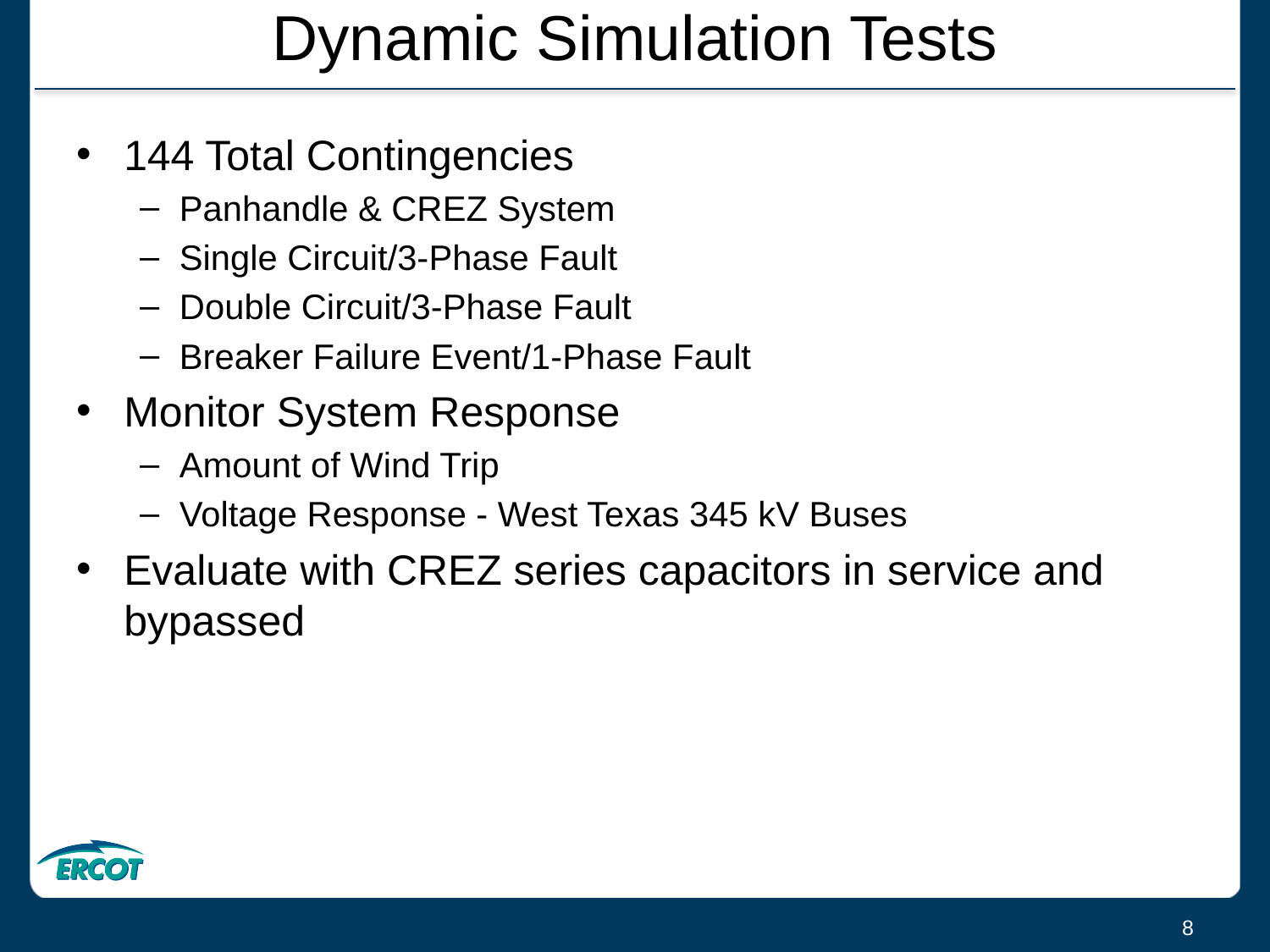

# Dynamic Simulation Tests
144 Total Contingencies
Panhandle & CREZ System
Single Circuit/3-Phase Fault
Double Circuit/3-Phase Fault
Breaker Failure Event/1-Phase Fault
Monitor System Response
Amount of Wind Trip
Voltage Response - West Texas 345 kV Buses
Evaluate with CREZ series capacitors in service and bypassed

8